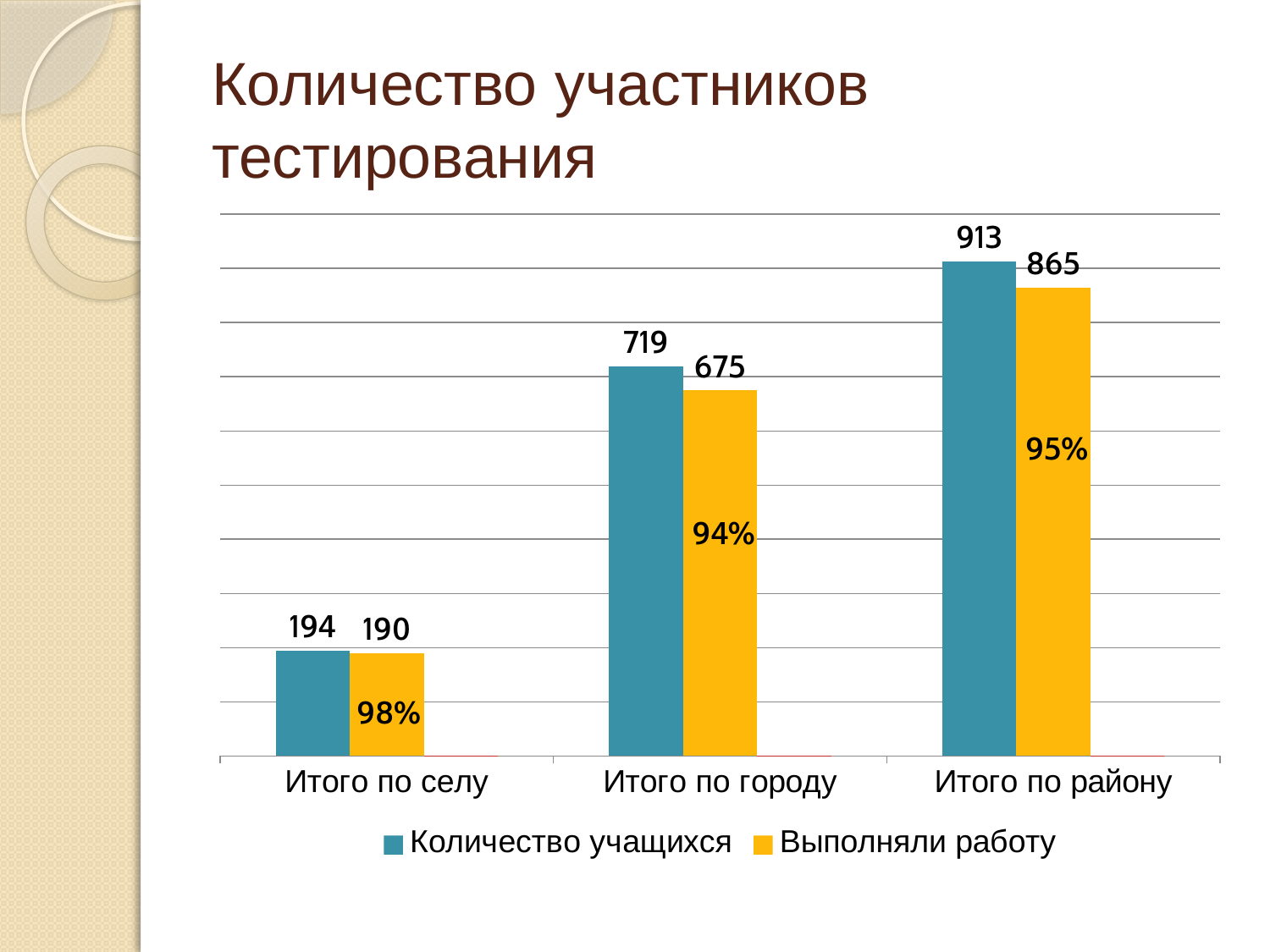

# Количество участников тестирования

### Chart

| Category | Количество учащихся | Выполняли работу | Столбец2 |
|---|---|---|---|
| Итого по селу | 194.0 | 190.0 | 0.979381443298969 |
| Итого по городу | 719.0 | 675.0 | 0.9388038942976356 |
| Итого по району | 913.0 | 865.0 | 0.9474260679079952 |